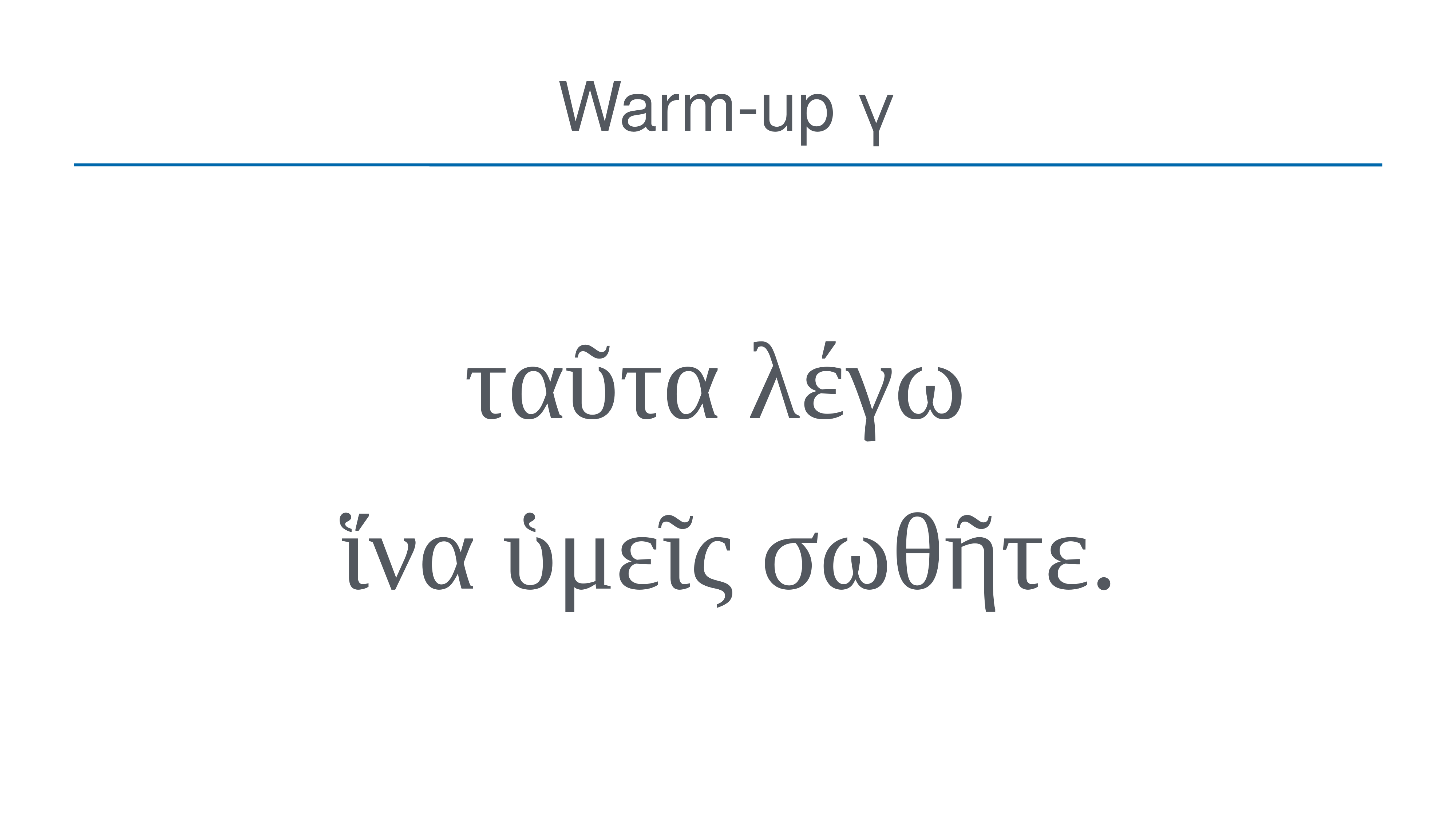

# Warm-up γ
ταῦτα λέγω
ἵνα ὑμεῖς σωθῆτε.